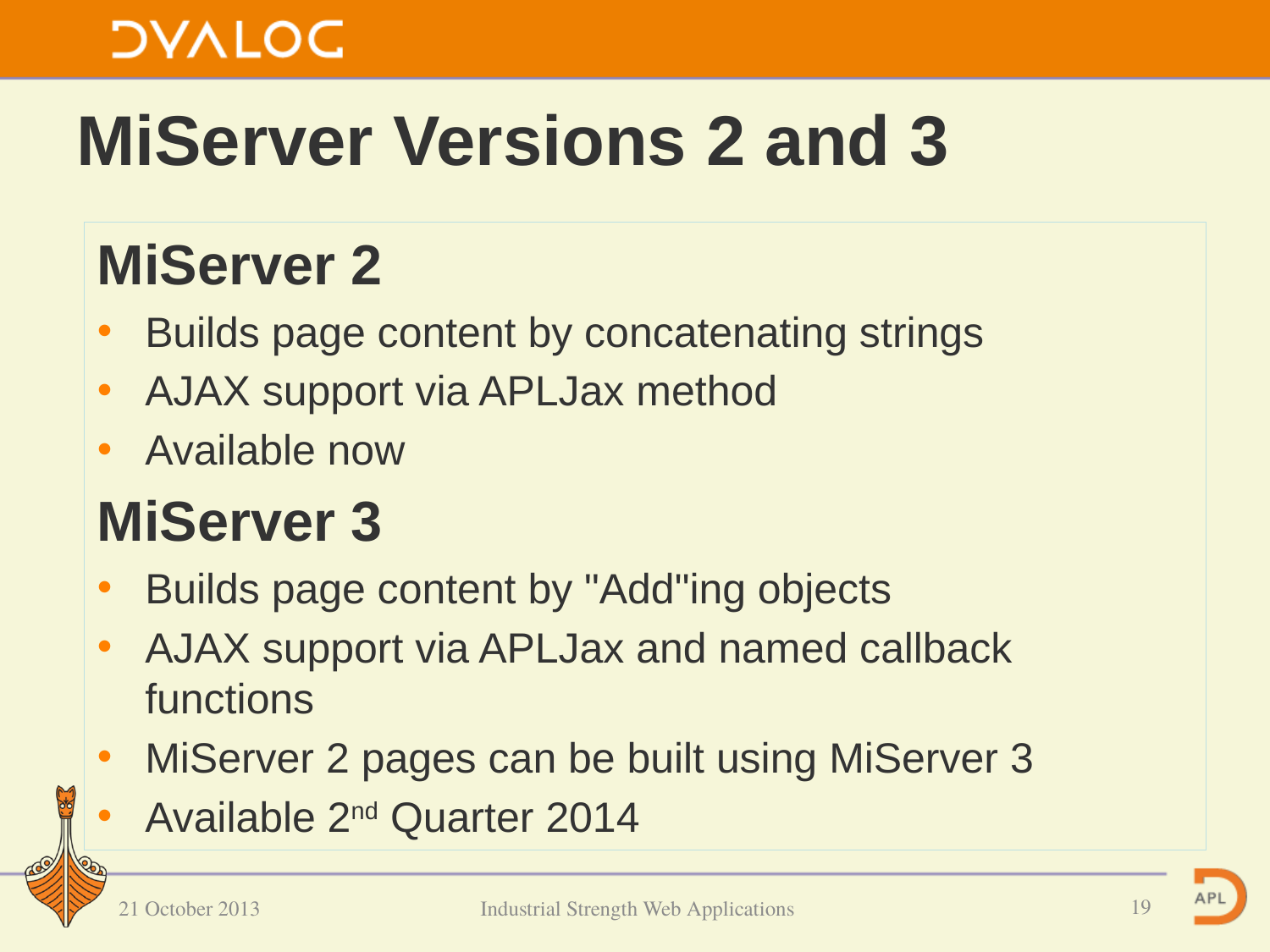

# MiServer Versions 2 and 3
MiServer 2
Builds page content by concatenating strings
AJAX support via APLJax method
Available now
MiServer 3
Builds page content by "Add"ing objects
AJAX support via APLJax and named callback functions
MiServer 2 pages can be built using MiServer 3
Available 2nd Quarter 2014

21 October 2013
 Industrial Strength Web Applications
19